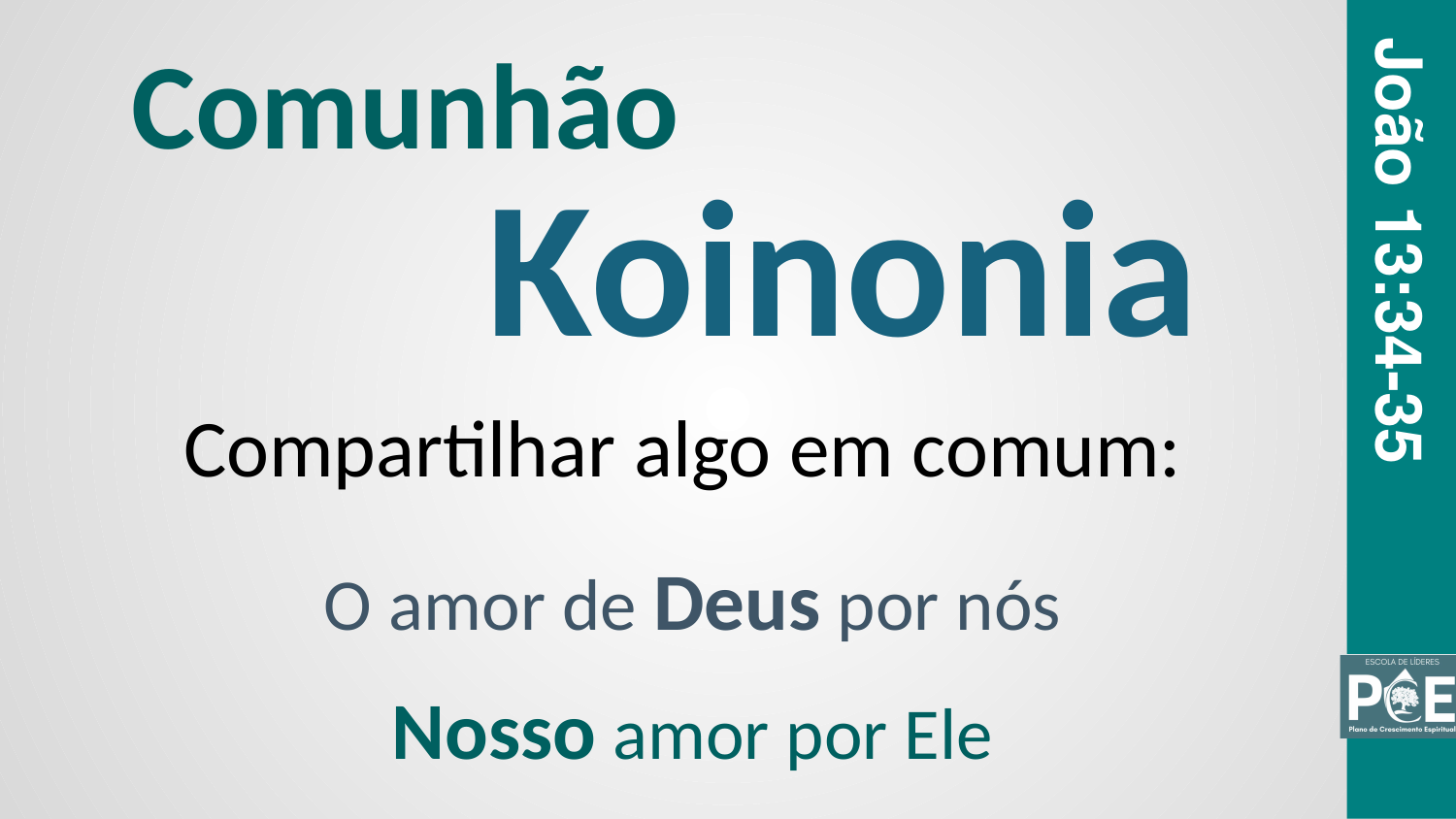

Comunhão
Koinonia
João 13:34-35
Compartilhar algo em comum:
O amor de Deus por nós
Nosso amor por Ele